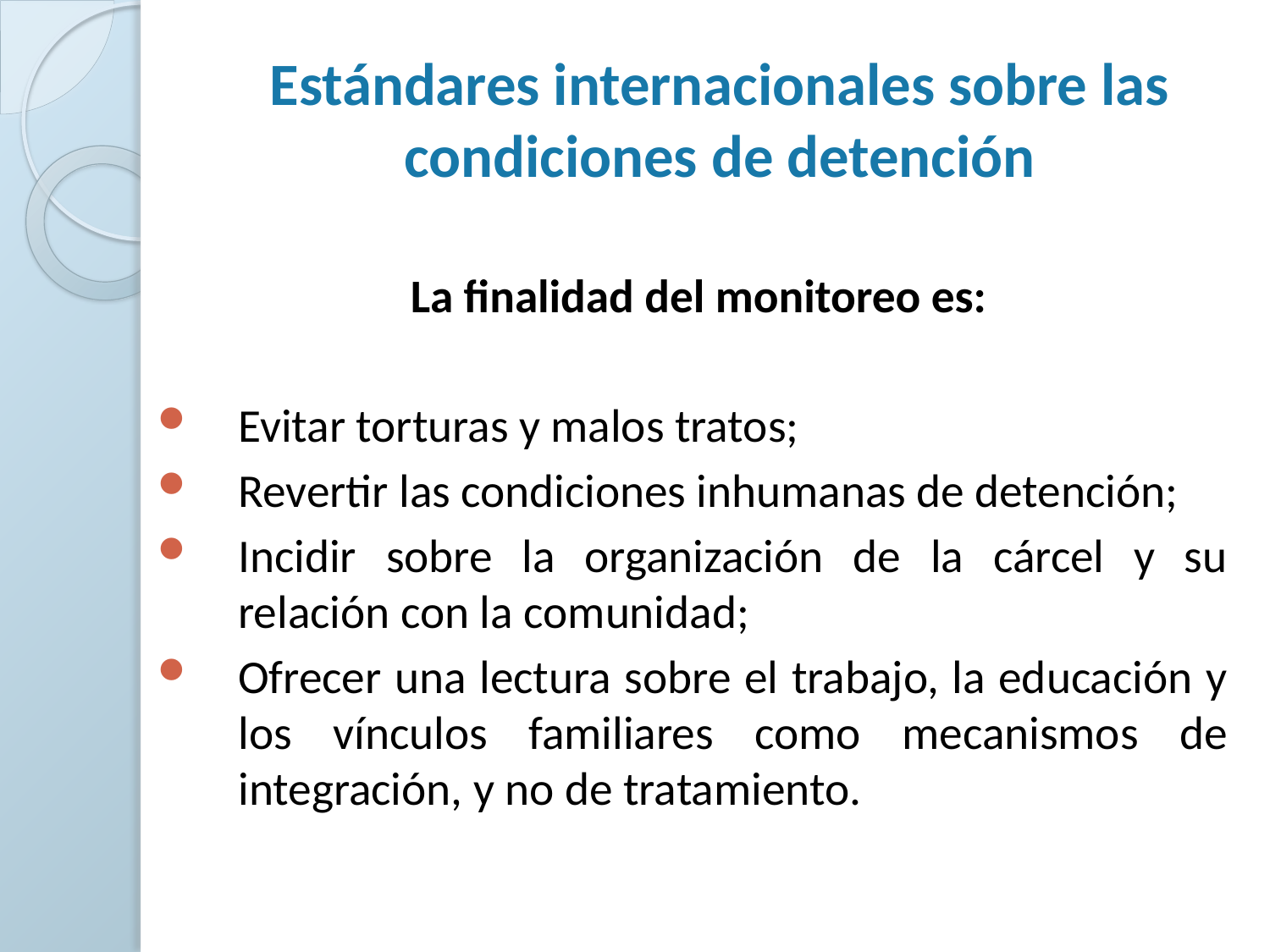

# Estándares internacionales sobre las condiciones de detención

La finalidad del monitoreo es:

Evitar torturas y malos tratos;
Revertir las condiciones inhumanas de detención;
Incidir sobre la organización de la cárcel y su relación con la comunidad;
Ofrecer una lectura sobre el trabajo, la educación y los vínculos familiares como mecanismos de integración, y no de tratamiento.